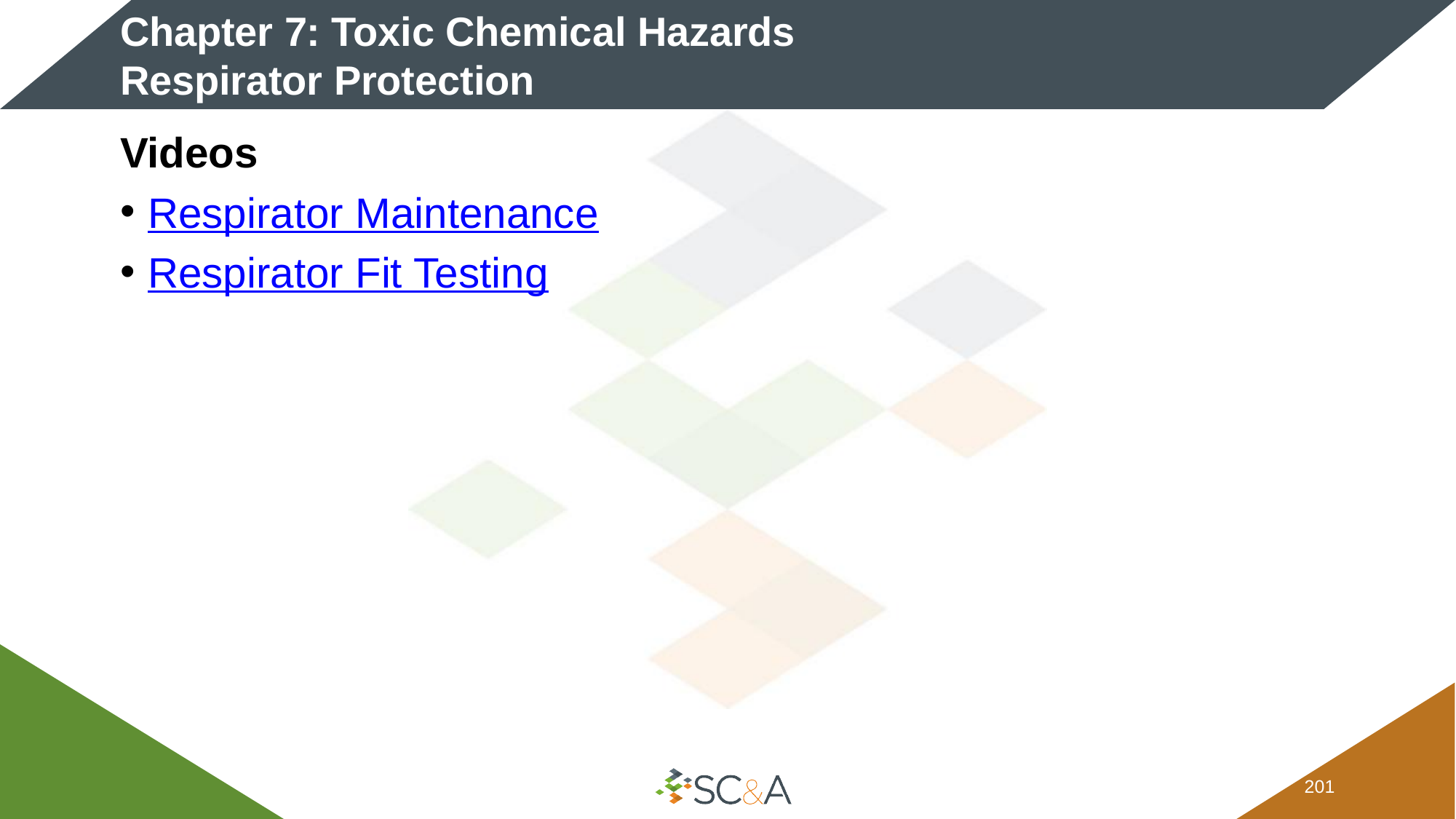

# Chapter 7: Toxic Chemical Hazards Respirator Protection
Videos
Respirator Maintenance
Respirator Fit Testing

201